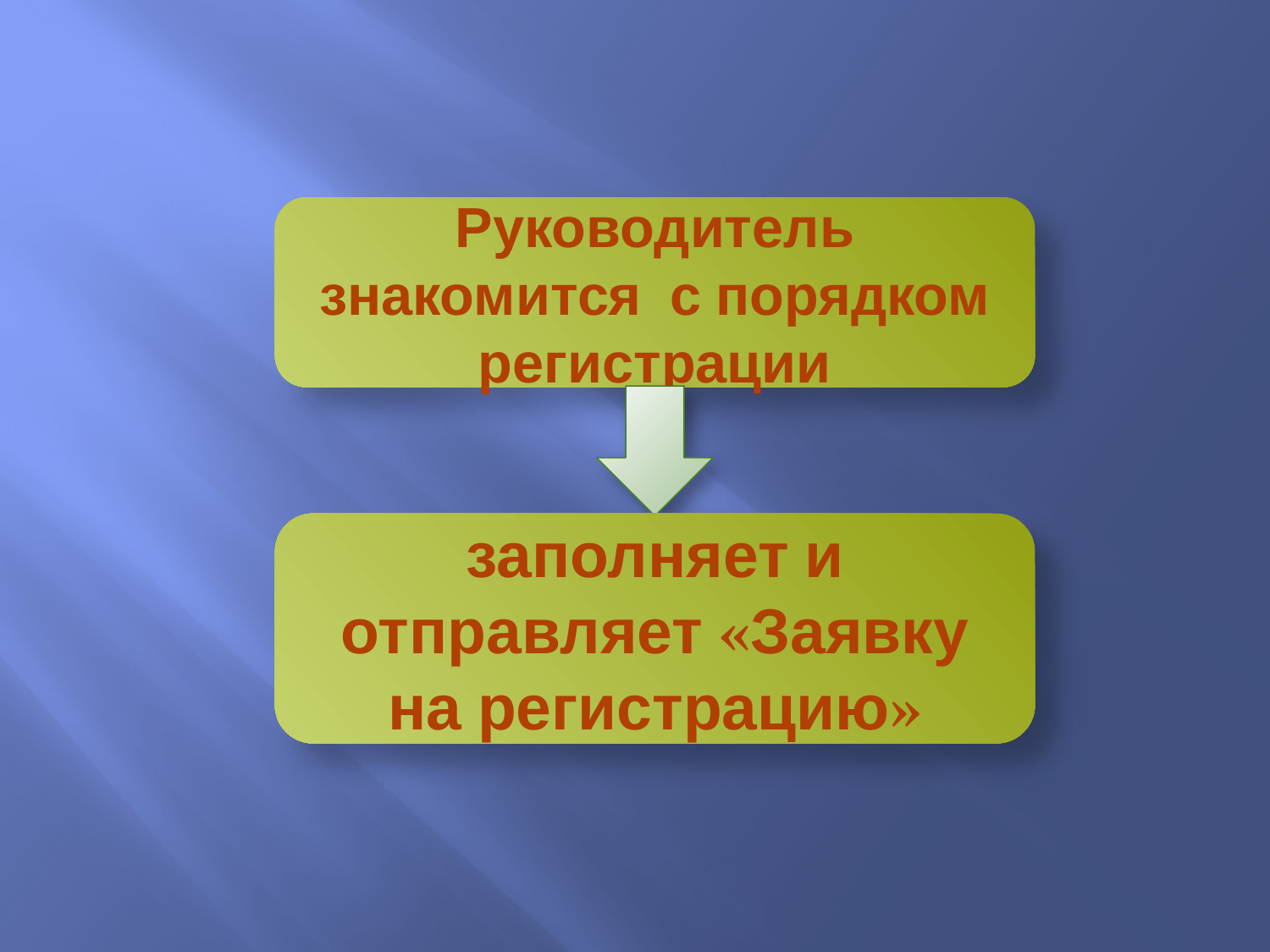

#

Руководитель знакомится  с порядком регистрации

заполняет и отправляет «Заявку на регистрацию»